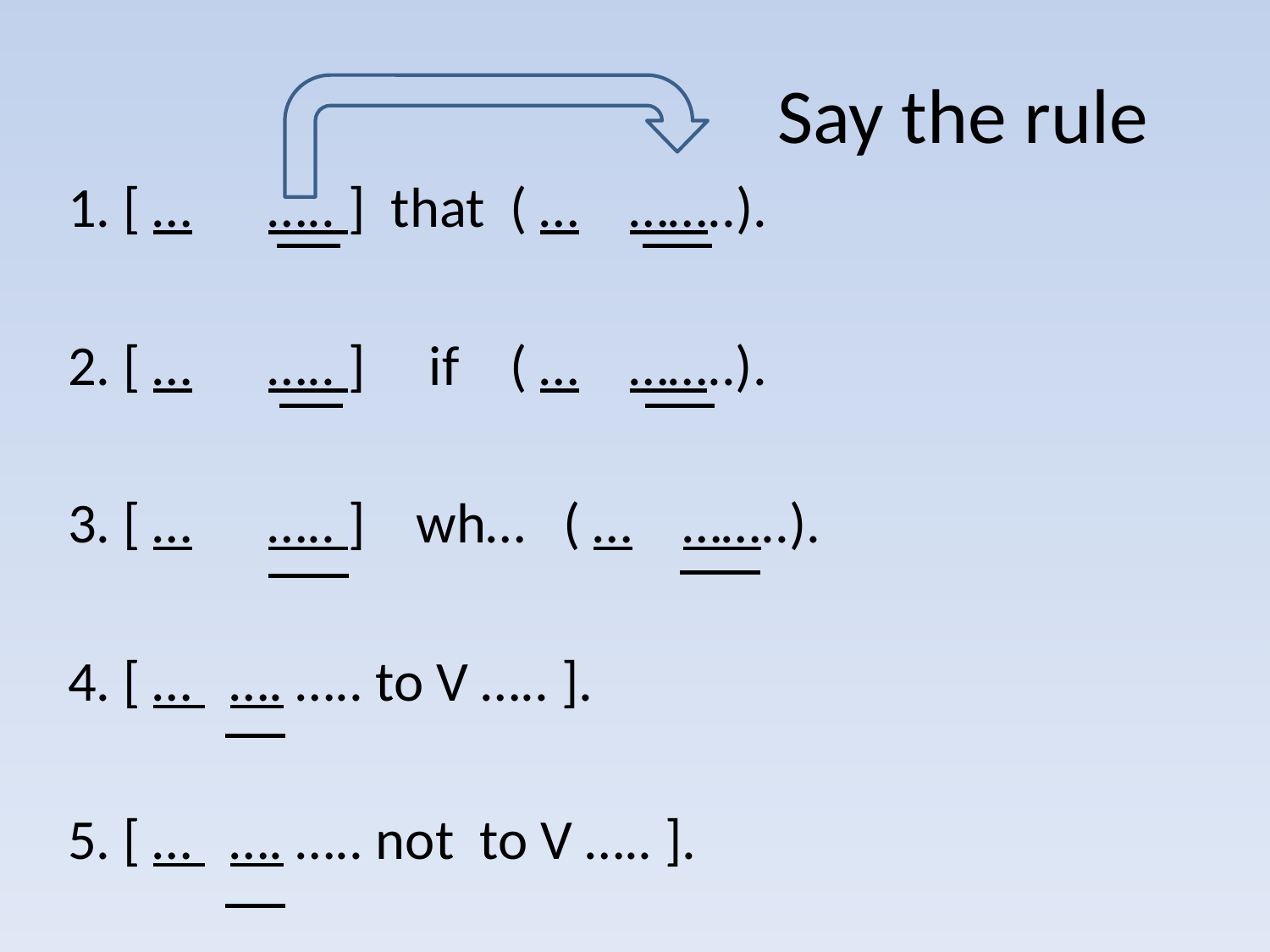

# Say the rule

1. [ …      ….. ]  that  ( …    ……..).

2. [ …      ….. ]     if    ( …    ……..).

3. [ …      ….. ]    wh…   ( …    ……..).

4. [ …   …. ….. to V ….. ].

5. [ …   …. ….. not  to V ….. ].